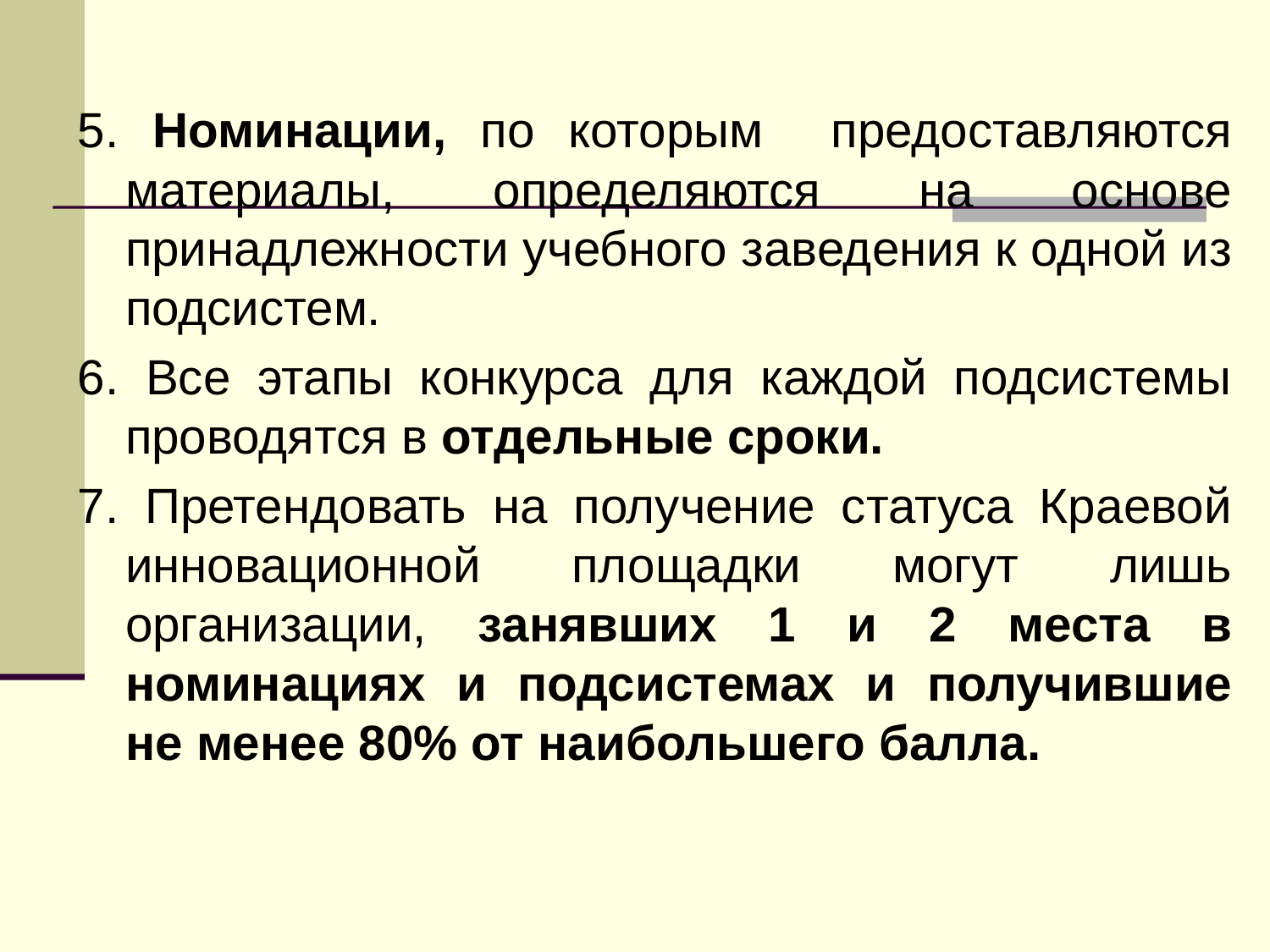

5. Номинации, по которым  предоставляются материалы, определяются на основе принадлежности учебного заведения к одной из подсистем.
6. Все этапы конкурса для каждой подсистемы проводятся в отдельные сроки.
7. Претендовать на получение статуса Краевой инновационной площадки могут лишь организации, занявших 1 и 2 места в номинациях и подсистемах и получившие не менее 80% от наибольшего балла.